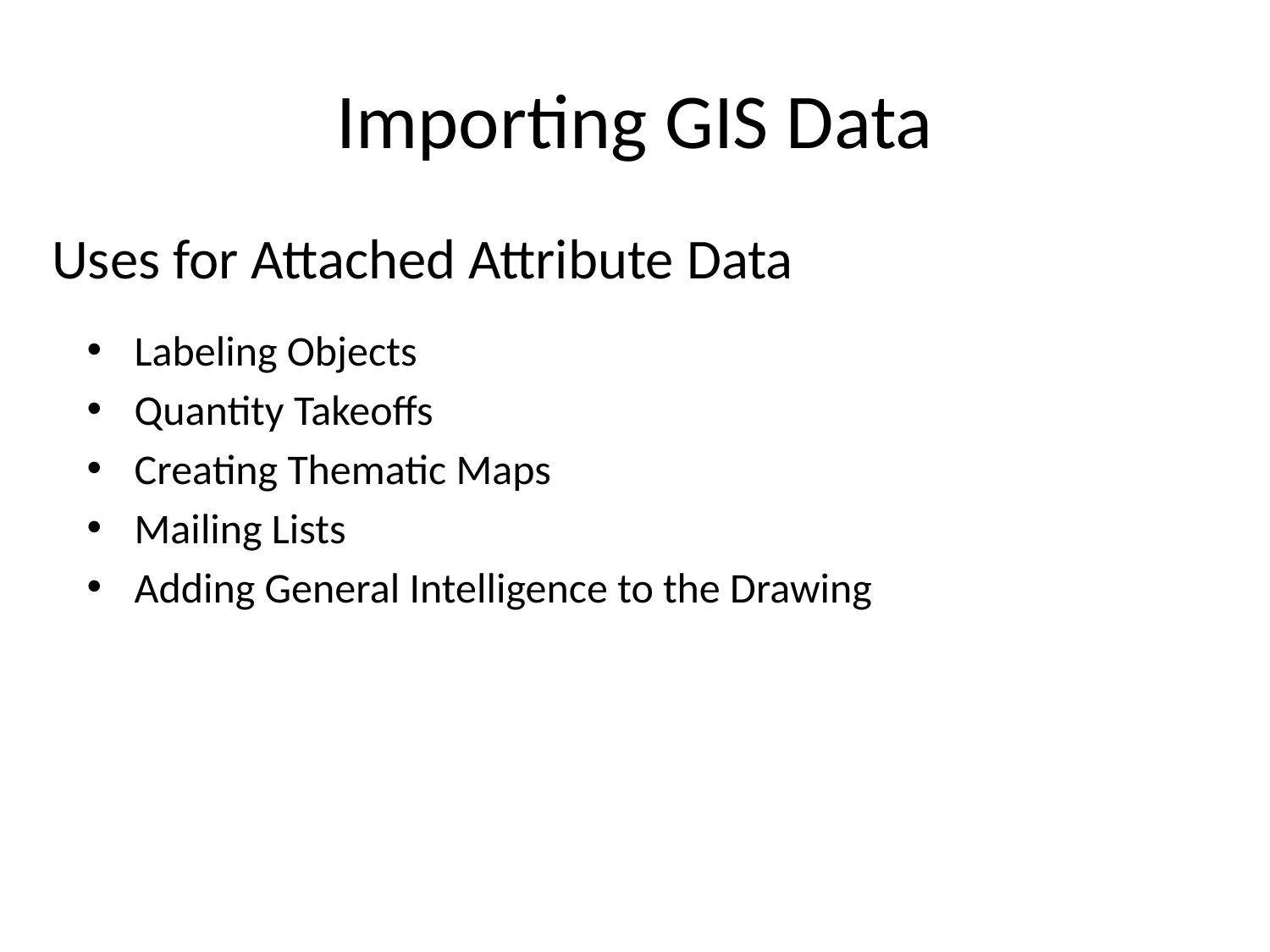

# Importing GIS Data
Uses for Attached Attribute Data
Labeling Objects
Quantity Takeoffs
Creating Thematic Maps
Mailing Lists
Adding General Intelligence to the Drawing